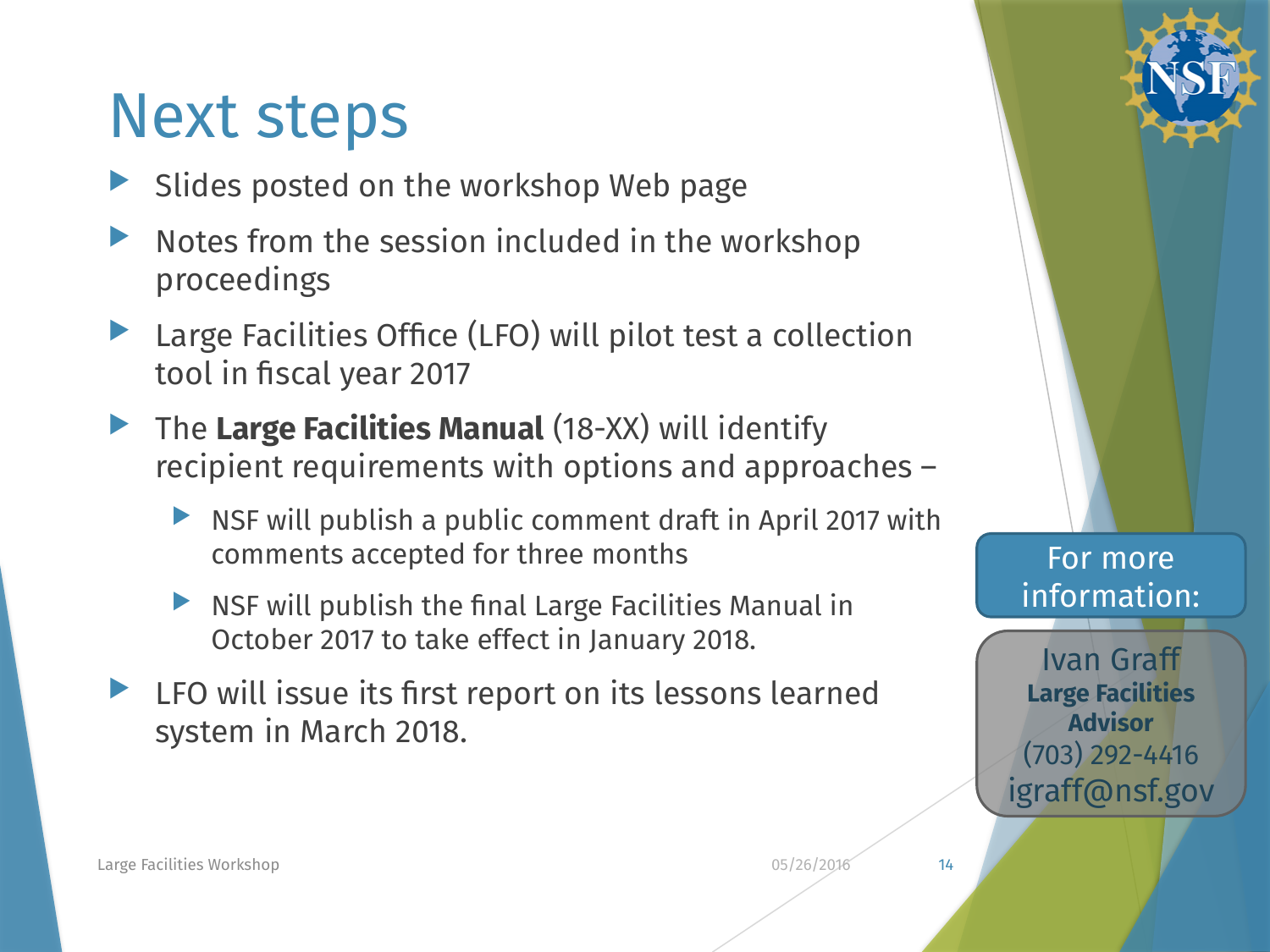

# Next steps
Slides posted on the workshop Web page
Notes from the session included in the workshop proceedings
Large Facilities Office (LFO) will pilot test a collection tool in fiscal year 2017
The Large Facilities Manual (18-XX) will identify recipient requirements with options and approaches –
NSF will publish a public comment draft in April 2017 with comments accepted for three months
NSF will publish the final Large Facilities Manual in October 2017 to take effect in January 2018.
LFO will issue its first report on its lessons learned system in March 2018.
For more information:
Ivan Graff
Large Facilities Advisor
(703) 292-4416
igraff@nsf.gov
Large Facilities Workshop
05/26/2016
14